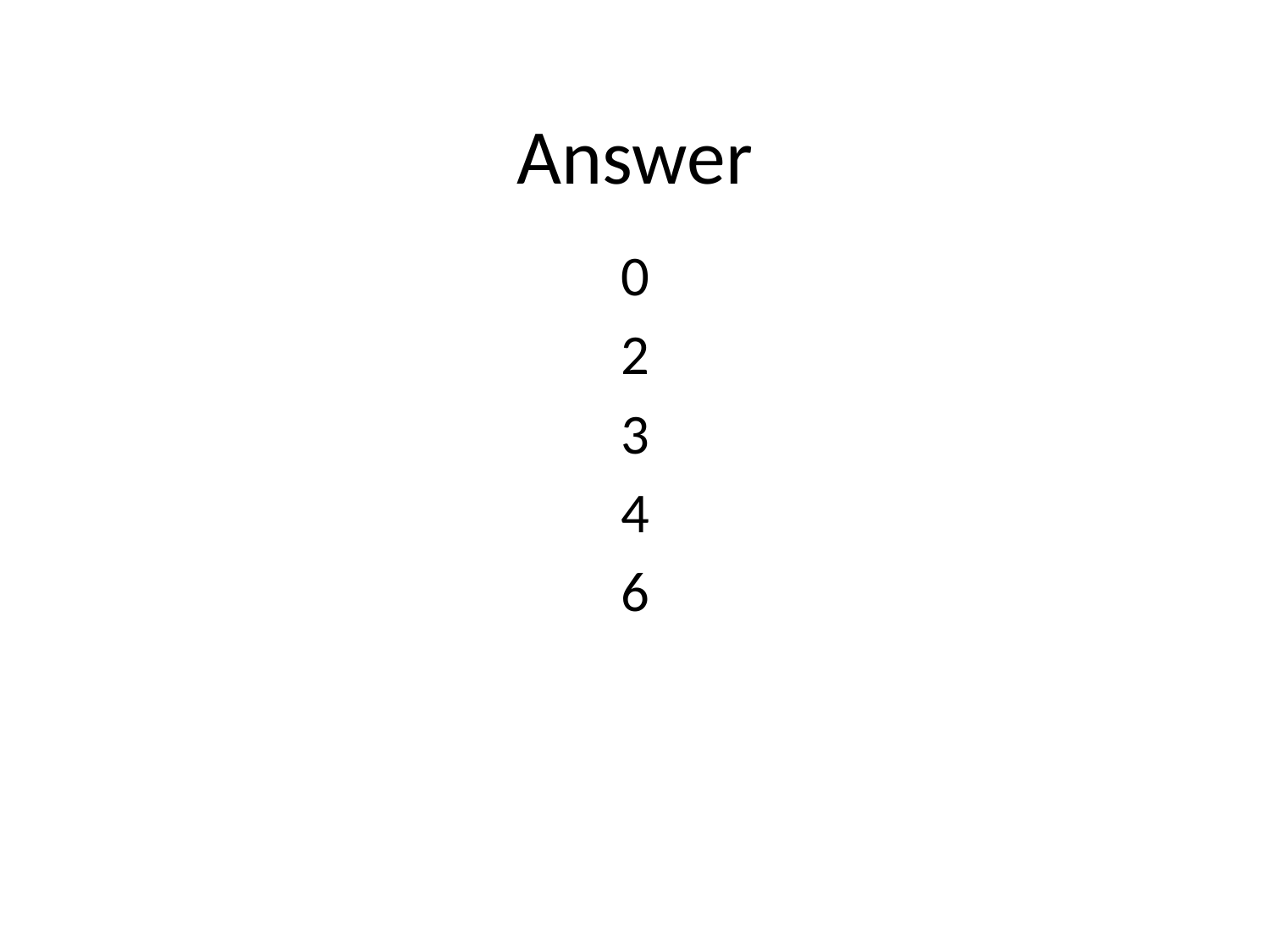

# Answer
0
2
3
4
6